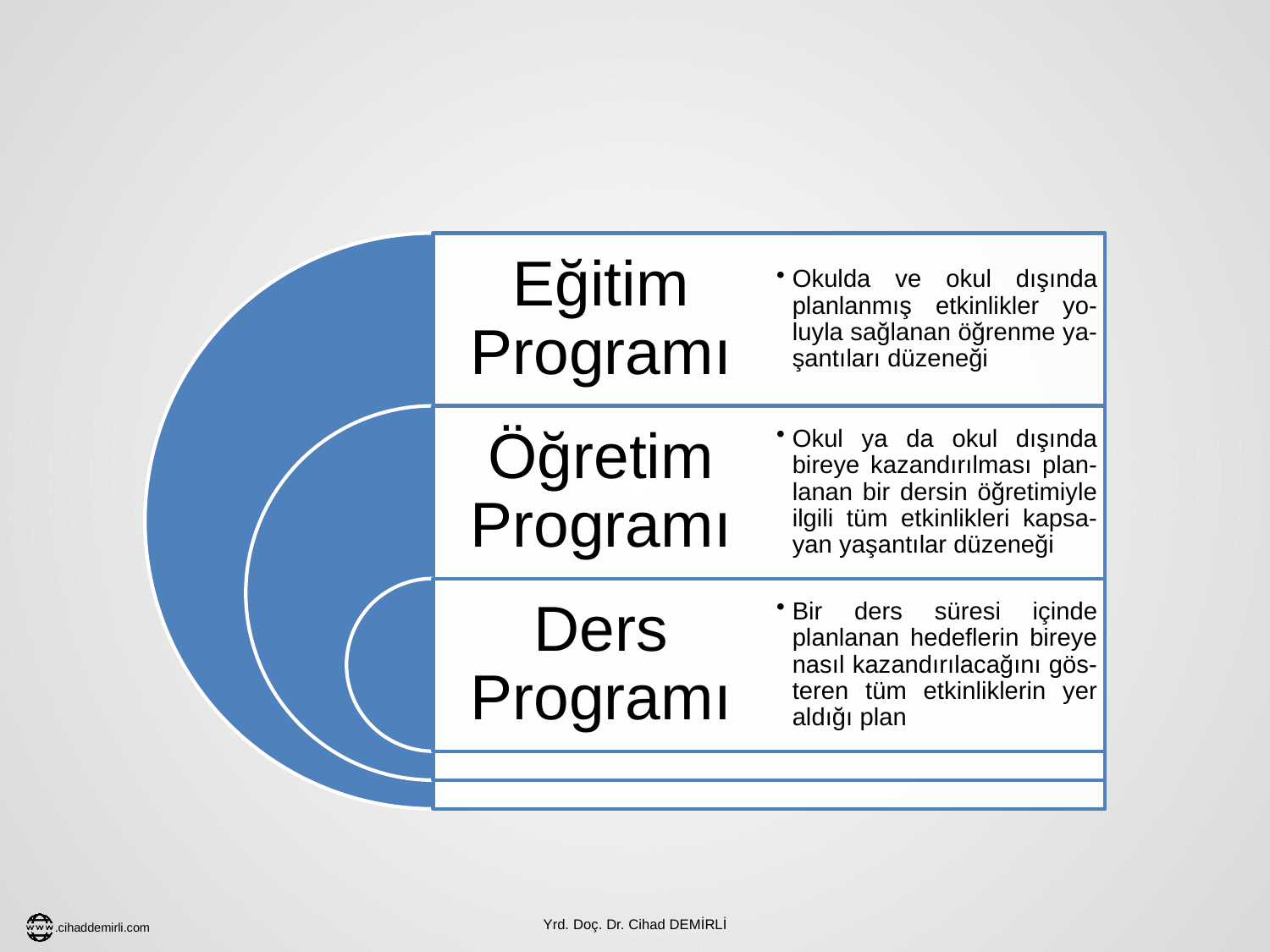

#
Eğitim Programı
Öğretim Programı
Ders Programı
Okulda ve okul dışında planlanmış etkinlikler yo-luyla sağlanan öğrenme ya-şantıları düzeneği
Okul ya da okul dışında bireye kazandırılması plan-lanan bir dersin öğretimiyle ilgili tüm etkinlikleri kapsa-yan yaşantılar düzeneği
Bir ders süresi içinde planlanan hedeflerin bireye nasıl kazandırılacağını gös-teren tüm etkinliklerin yer aldığı plan